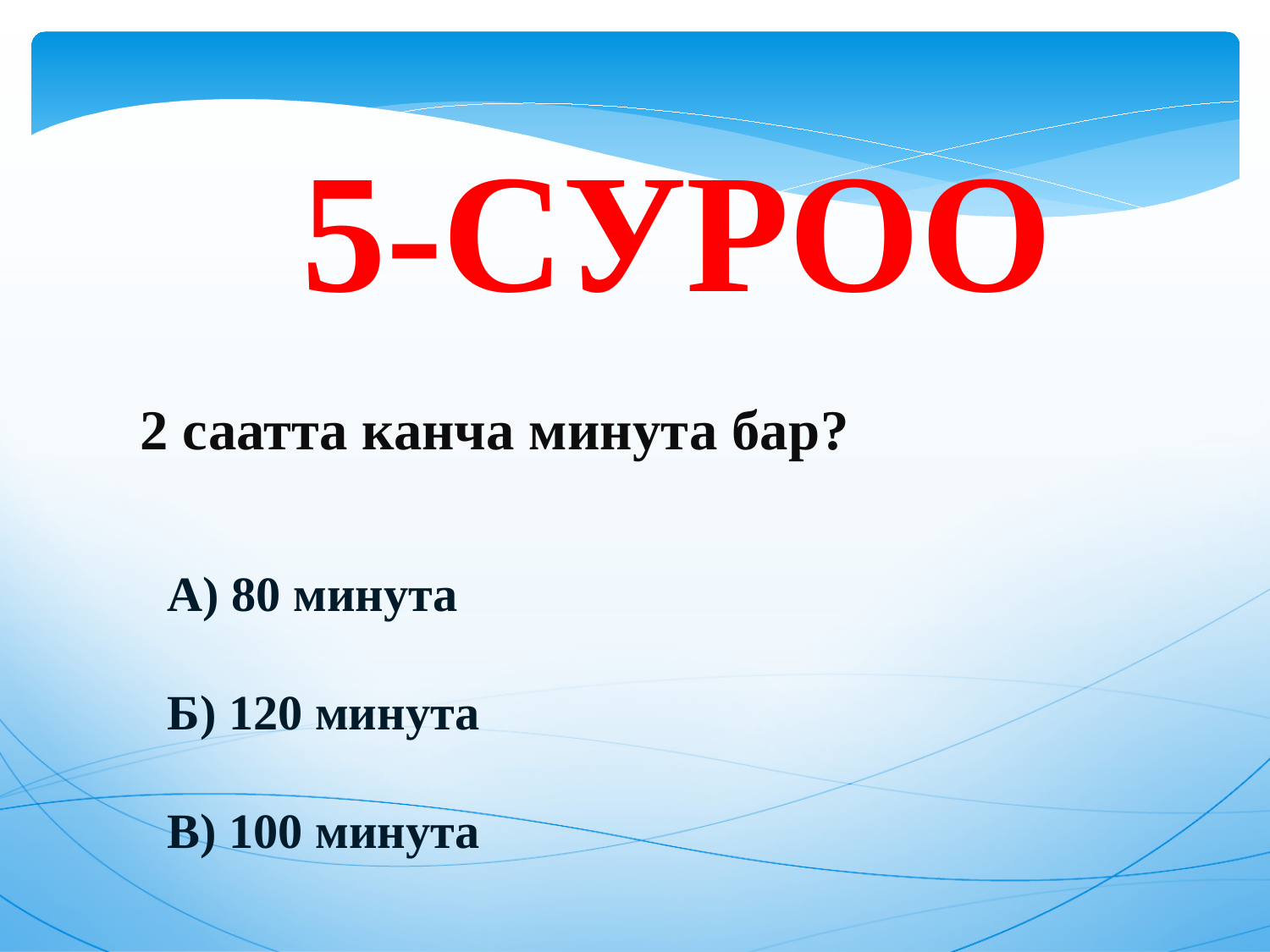

5-СУРОО
2 саатта канча минута бар?
А) 80 минута

Б) 120 минута

В) 100 минута